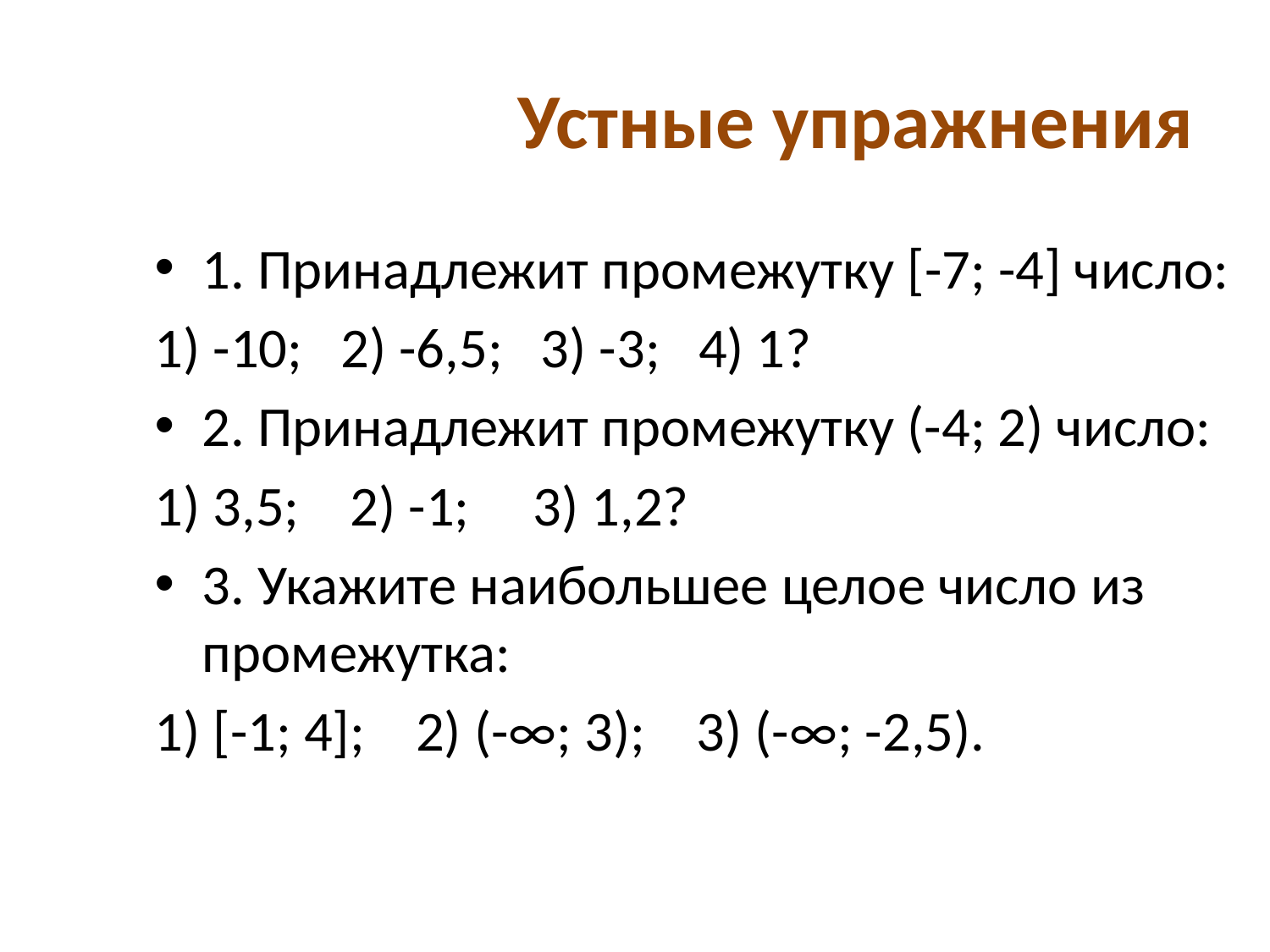

# Устные упражнения
1. Принадлежит промежутку [-7; -4] число:
1) -10;   2) -6,5;   3) -3;   4) 1?
2. Принадлежит промежутку (-4; 2) число:
1) 3,5;    2) -1;     3) 1,2?
3. Укажите наибольшее целое число из промежутка:
1) [-1; 4];    2) (-∞; 3);    3) (-∞; -2,5).